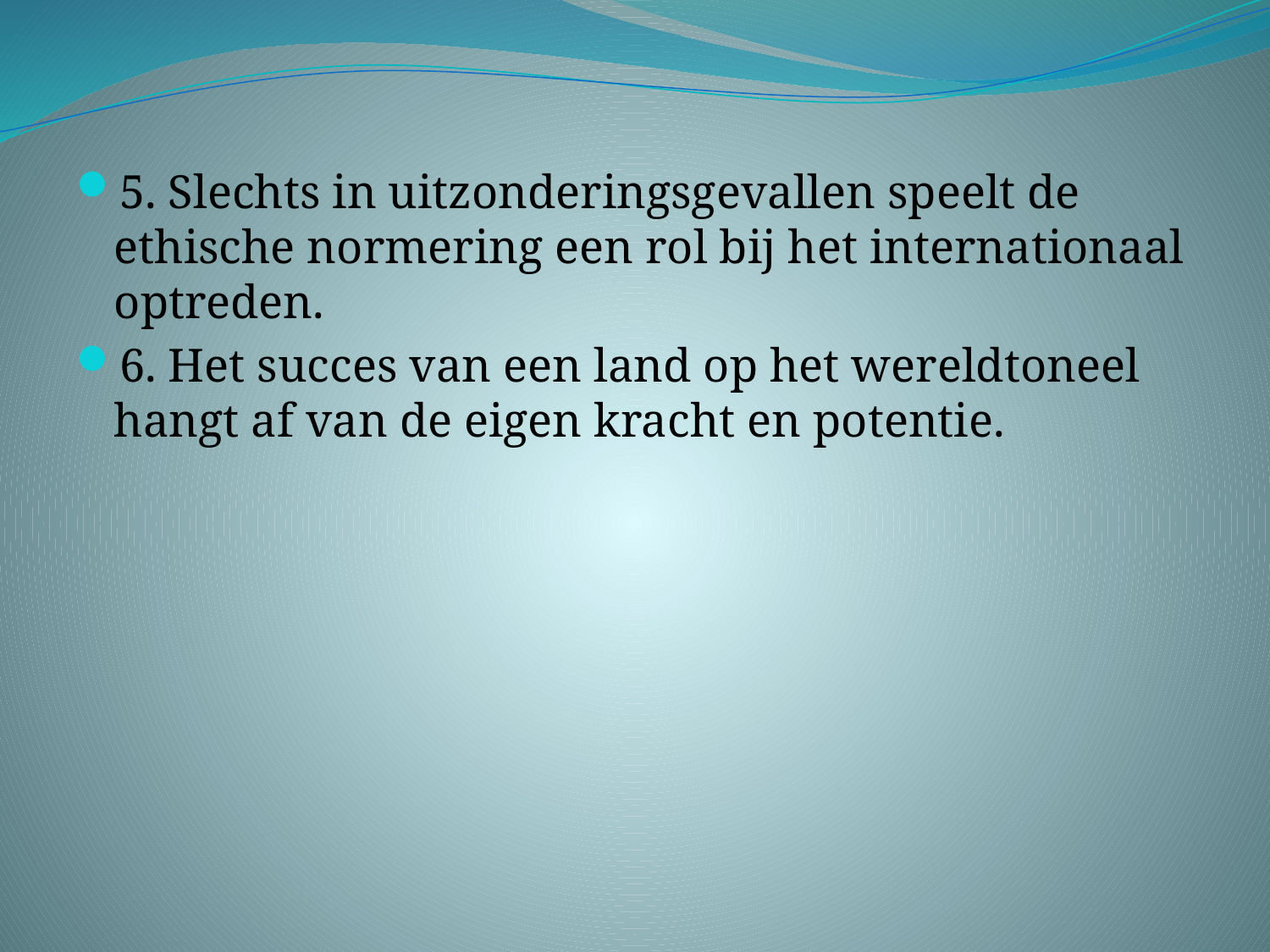

5. Slechts in uitzonderingsgevallen speelt de ethische normering een rol bij het internationaal optreden.
6. Het succes van een land op het wereldtoneel hangt af van de eigen kracht en potentie.